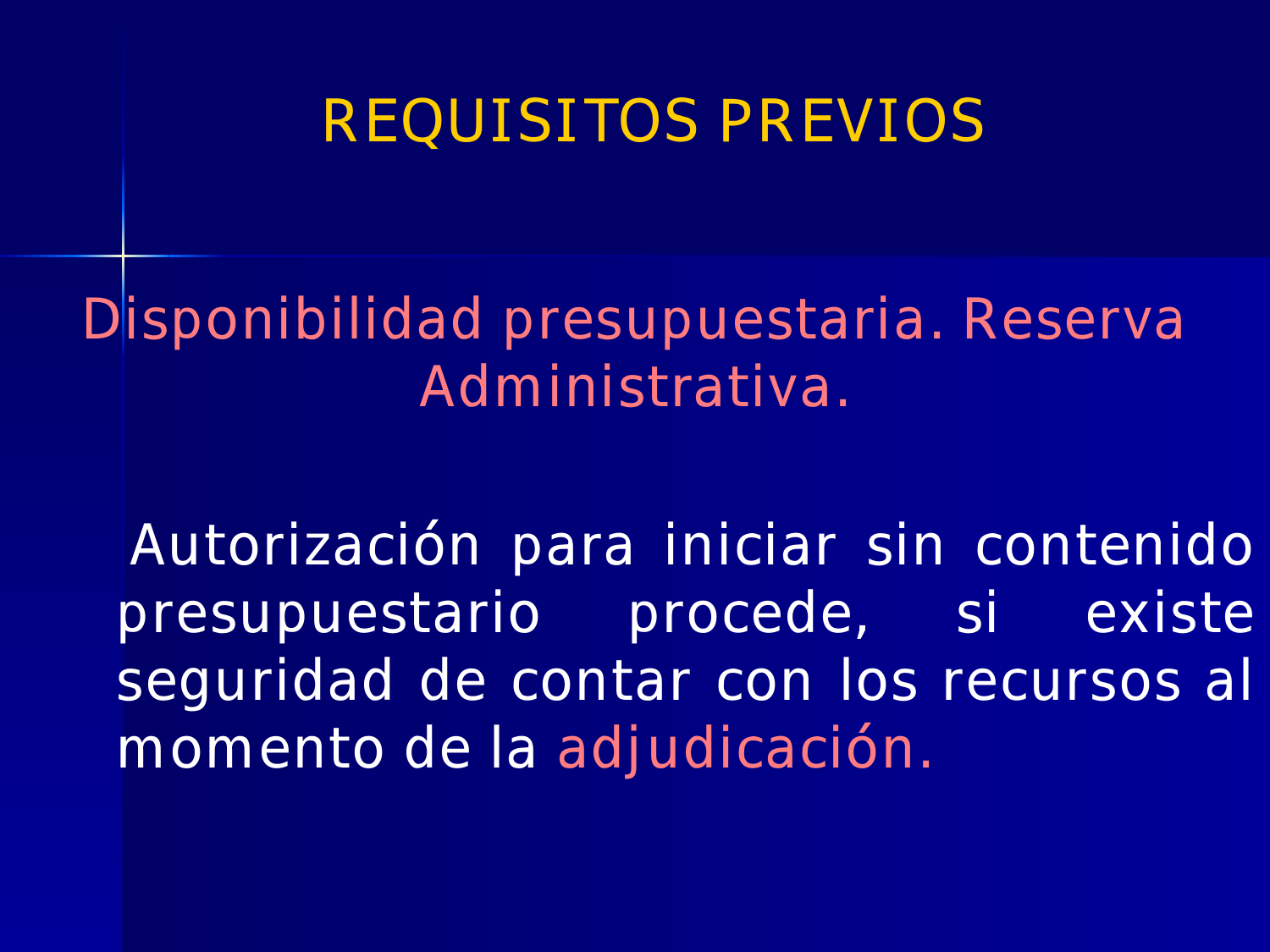

# REQUISITOS PREVIOS
Disponibilidad presupuestaria. Reserva Administrativa.

  Autorización para iniciar sin contenido presupuestario procede, si existe seguridad de contar con los recursos al momento de la adjudicación.